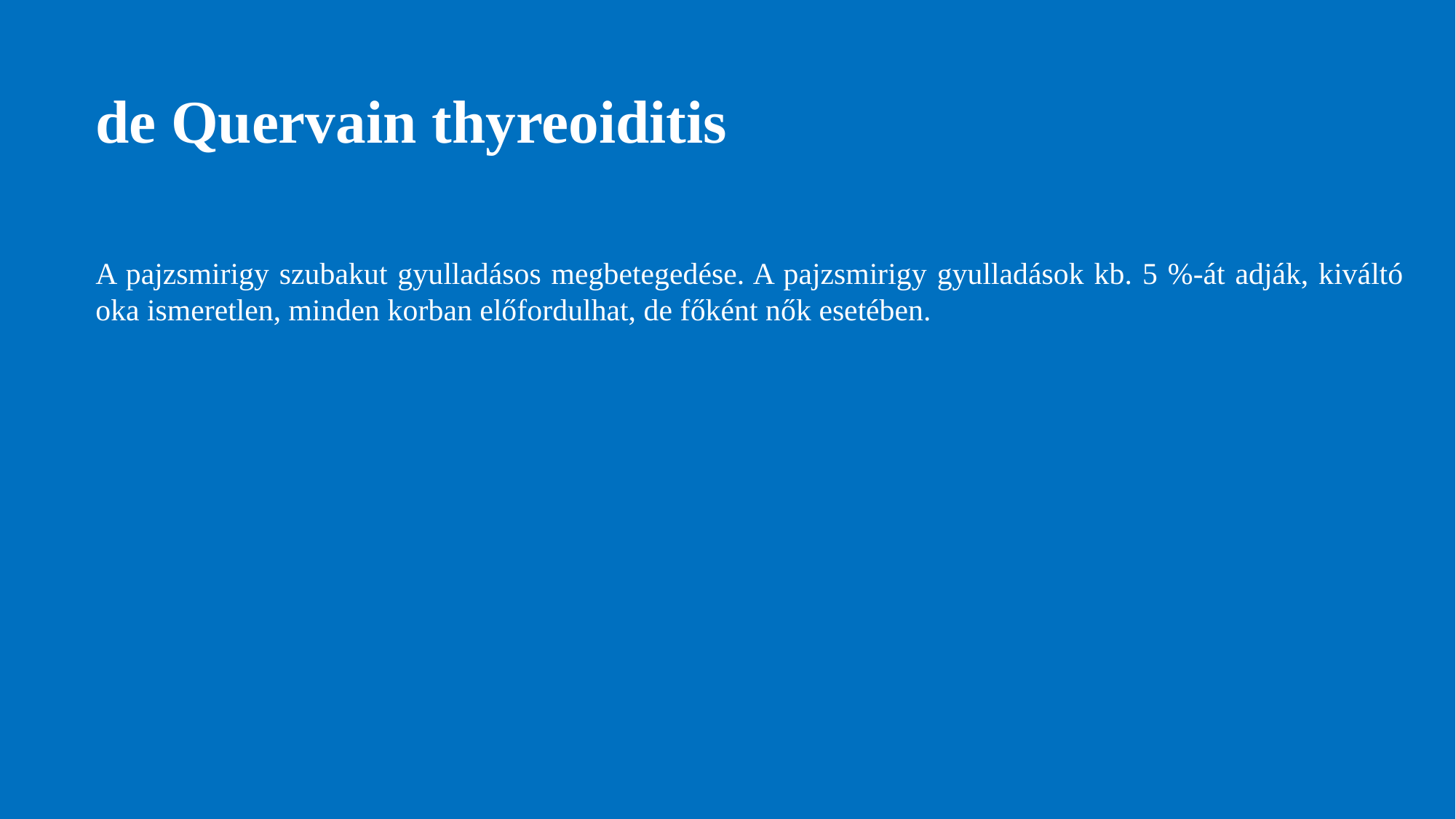

# de Quervain thyreoiditis
A pajzsmirigy szubakut gyulladásos megbetegedése. A pajzsmirigy gyulladások kb. 5 %-át adják, kiváltó oka ismeretlen, minden korban előfordulhat, de főként nők esetében.